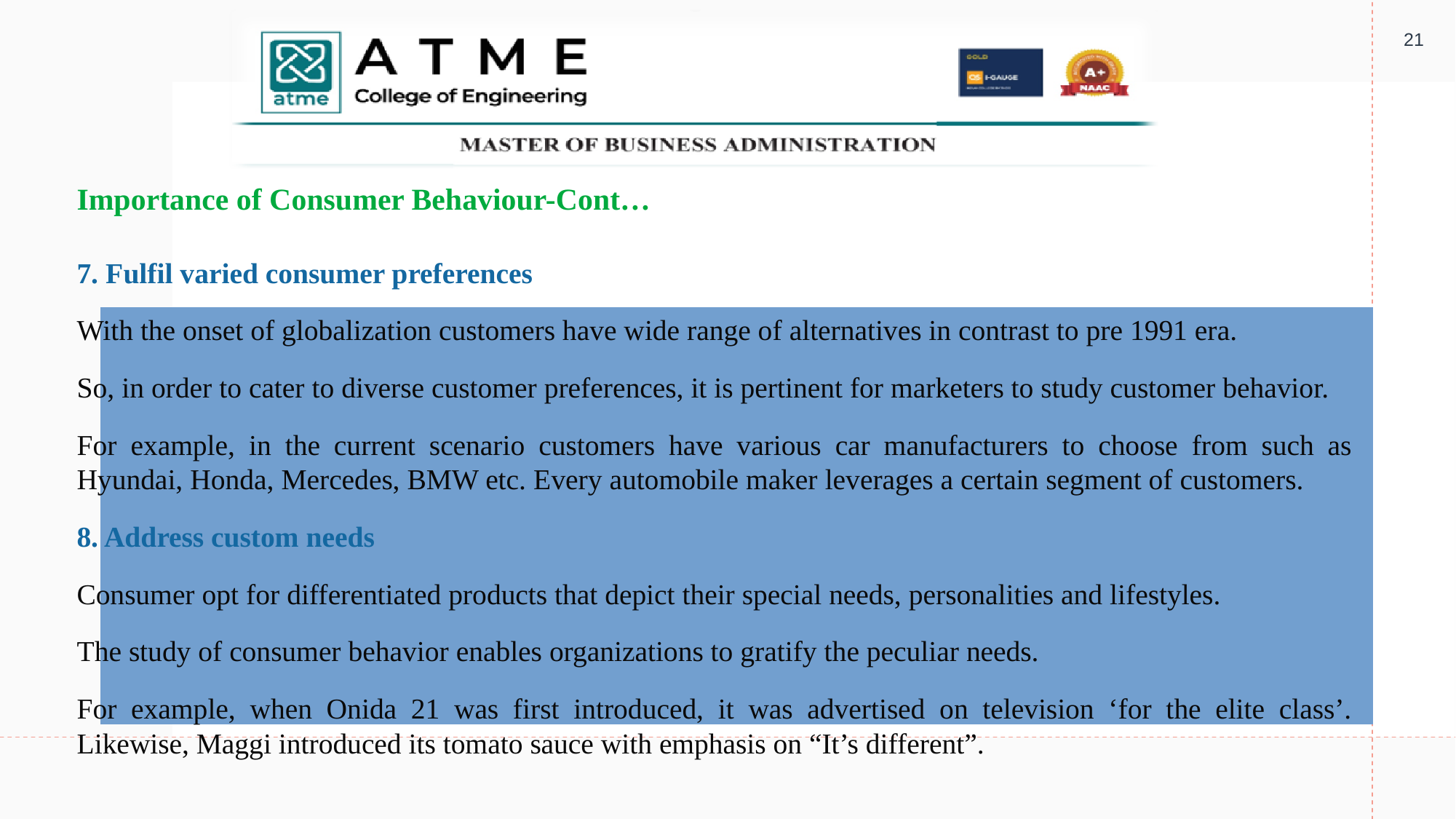

21
#
Importance of Consumer Behaviour-Cont…
7. Fulfil varied consumer preferences
With the onset of globalization customers have wide range of alternatives in contrast to pre 1991 era.
So, in order to cater to diverse customer preferences, it is pertinent for marketers to study customer behavior.
For example, in the current scenario customers have various car manufacturers to choose from such as Hyundai, Honda, Mercedes, BMW etc. Every automobile maker leverages a certain segment of customers.
8. Address custom needs
Consumer opt for differentiated products that depict their special needs, personalities and lifestyles.
The study of consumer behavior enables organizations to gratify the peculiar needs.
For example, when Onida 21 was first introduced, it was advertised on television ‘for the elite class’. Likewise, Maggi introduced its tomato sauce with emphasis on “It’s different”.